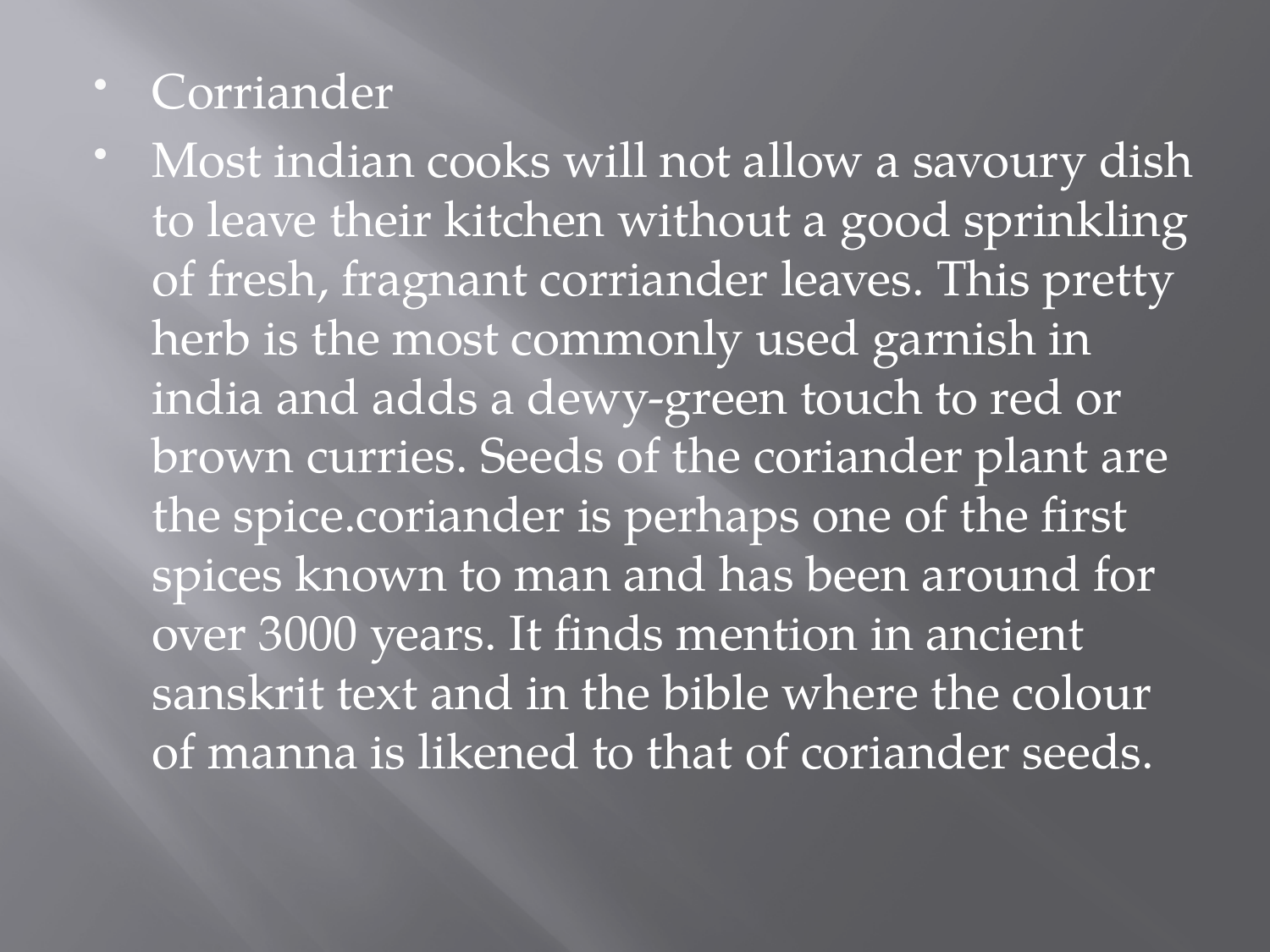

Corriander
Most indian cooks will not allow a savoury dish to leave their kitchen without a good sprinkling of fresh, fragnant corriander leaves. This pretty herb is the most commonly used garnish in india and adds a dewy-green touch to red or brown curries. Seeds of the coriander plant are the spice.coriander is perhaps one of the first spices known to man and has been around for over 3000 years. It finds mention in ancient sanskrit text and in the bible where the colour of manna is likened to that of coriander seeds.